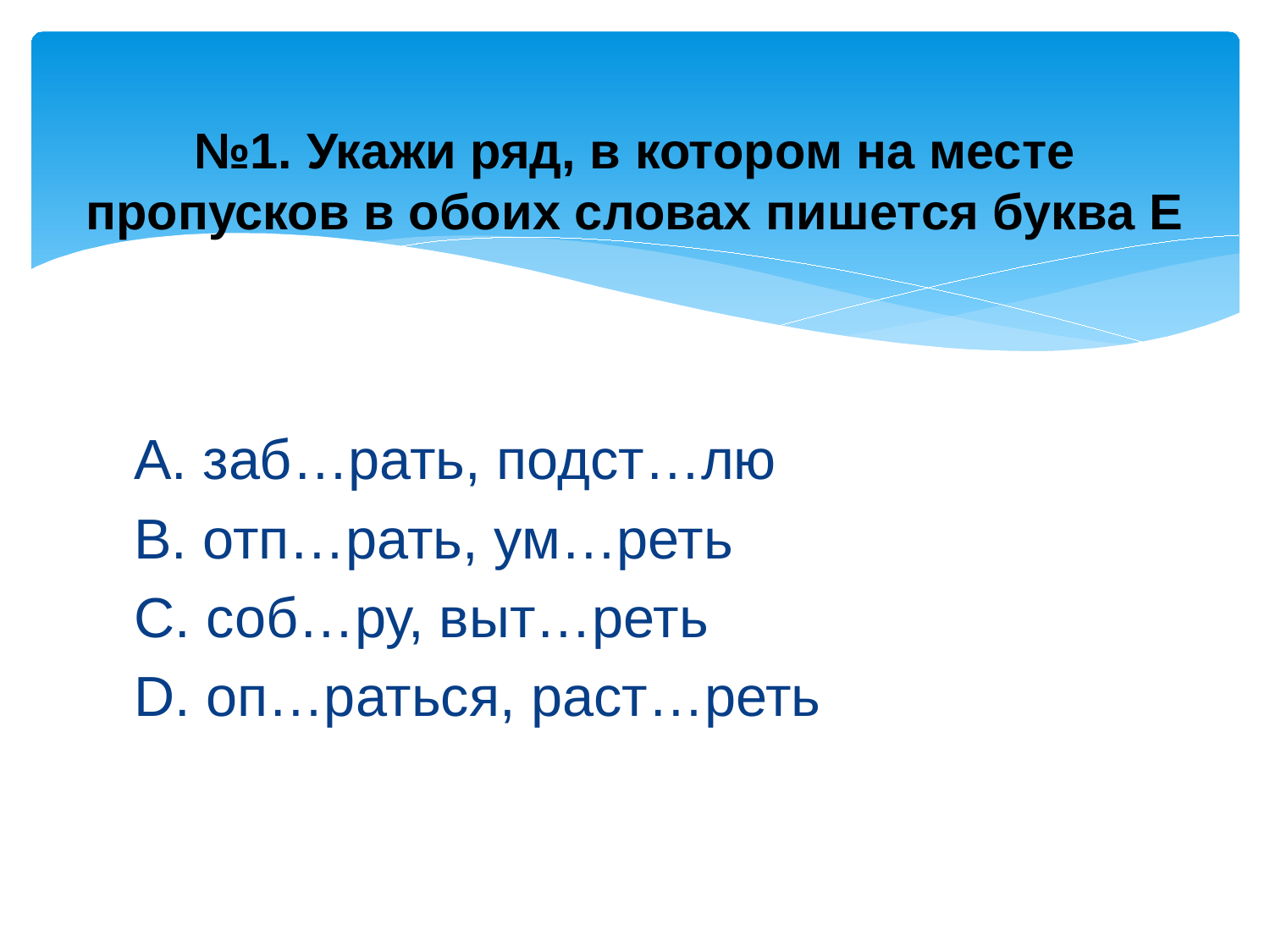

# №1. Укажи ряд, в котором на месте пропусков в обоих словах пишется буква Е
А. заб…рать, подст…лю
В. отп…рать, ум…реть
С. соб…ру, выт…реть
D. оп…раться, раст…реть